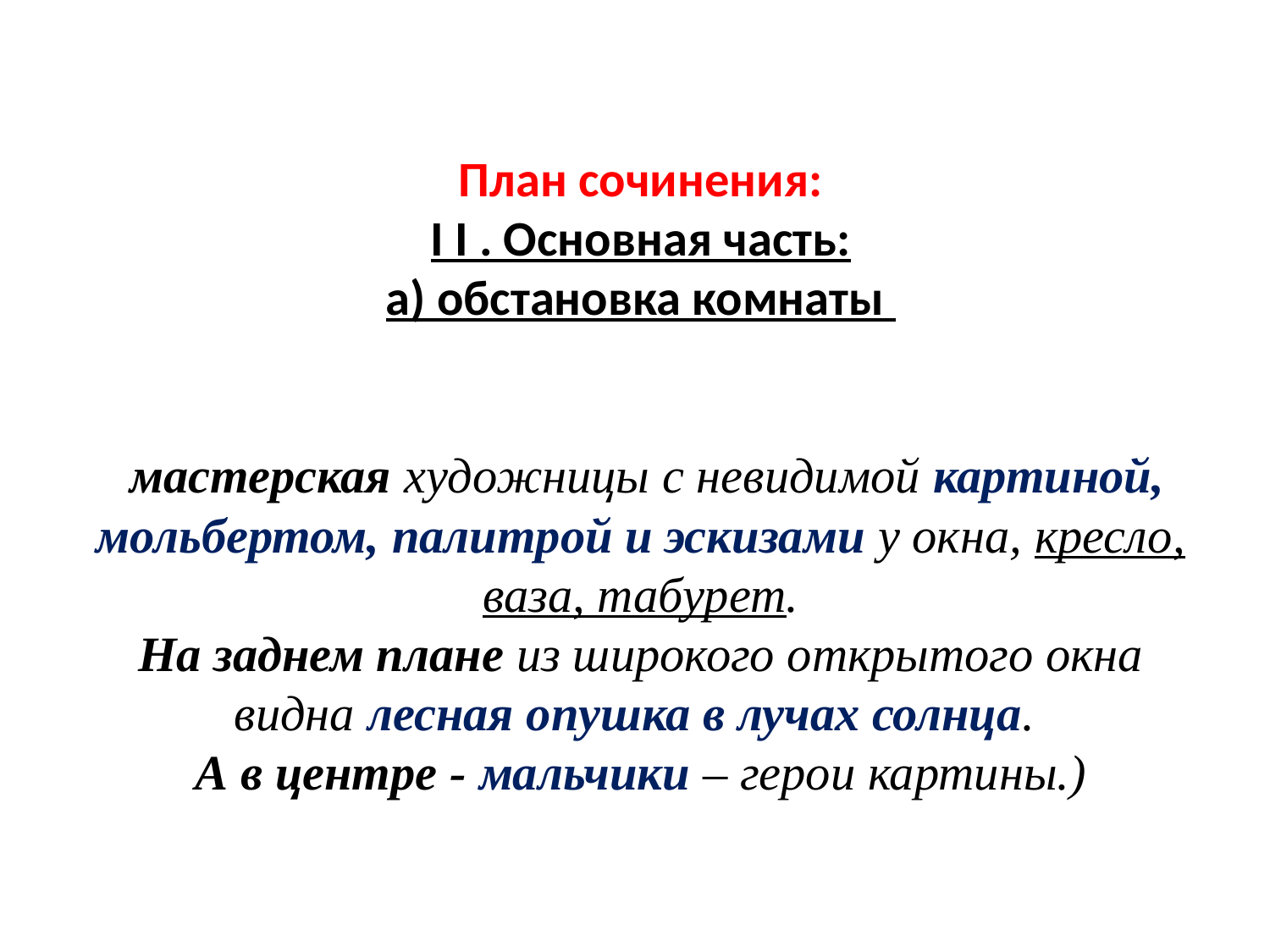

# План сочинения: I I . Основная часть: а) обстановка комнаты мастерская художницы с невидимой картиной, мольбертом, палитрой и эскизами у окна, кресло, ваза, табурет. На заднем плане из широкого открытого окна видна лесная опушка в лучах солнца. А в центре - мальчики – герои картины.)